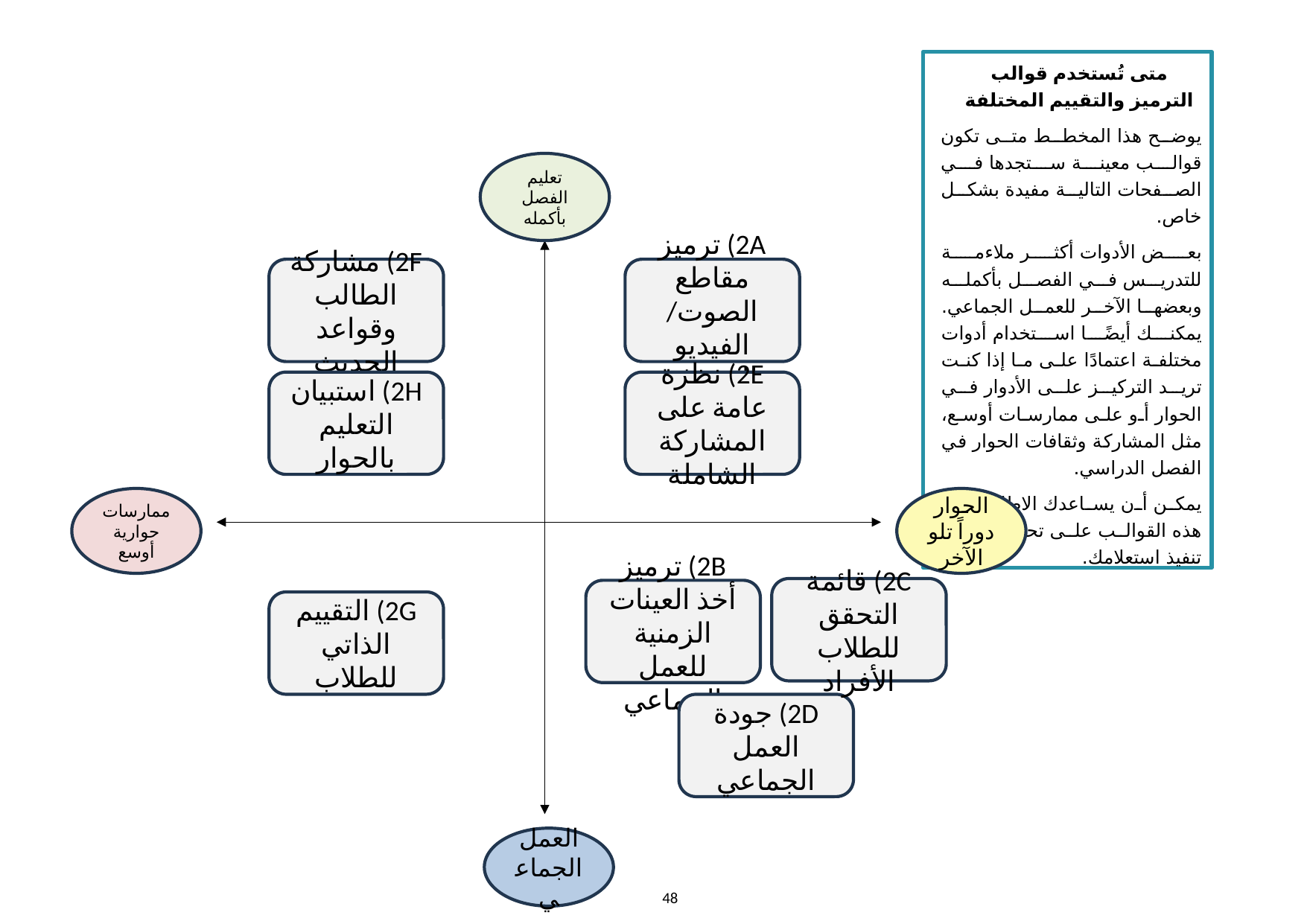

متى تُستخدم قوالب الترميز والتقييم المختلفة
يوضح هذا المخطط متى تكون قوالب معينة ستجدها في الصفحات التالية مفيدة بشكل خاص.
بعض الأدوات أكثر ملاءمة للتدريس في الفصل بأكمله وبعضها الآخر للعمل الجماعي. يمكنك أيضًا استخدام أدوات مختلفة اعتمادًا على ما إذا كنت تريد التركيز على الأدوار في الحوار أو على ممارسات أوسع، مثل المشاركة وثقافات الحوار في الفصل الدراسي.
يمكن أن يساعدك الاطلاع على هذه القوالب على تحديد كيفية تنفيذ استعلامك.
تعليم الفصل بأكمله
2F) مشاركة الطالب وقواعد الحديث
2A) ترميز مقاطع الصوت/ الفيديو المفرغة
2H) استبيان التعليم بالحوار
2E) نظرة عامة على المشاركة الشاملة
الحوار دوراً تلو الآخر
ممارسات حوارية أوسع
2C) قائمة التحقق للطلاب الأفراد
2B) ترميز أخذ العينات الزمنية للعمل الجماعي
2G) التقييم الذاتي للطلاب
2D) جودة العمل الجماعي
العمل الجماعي
48